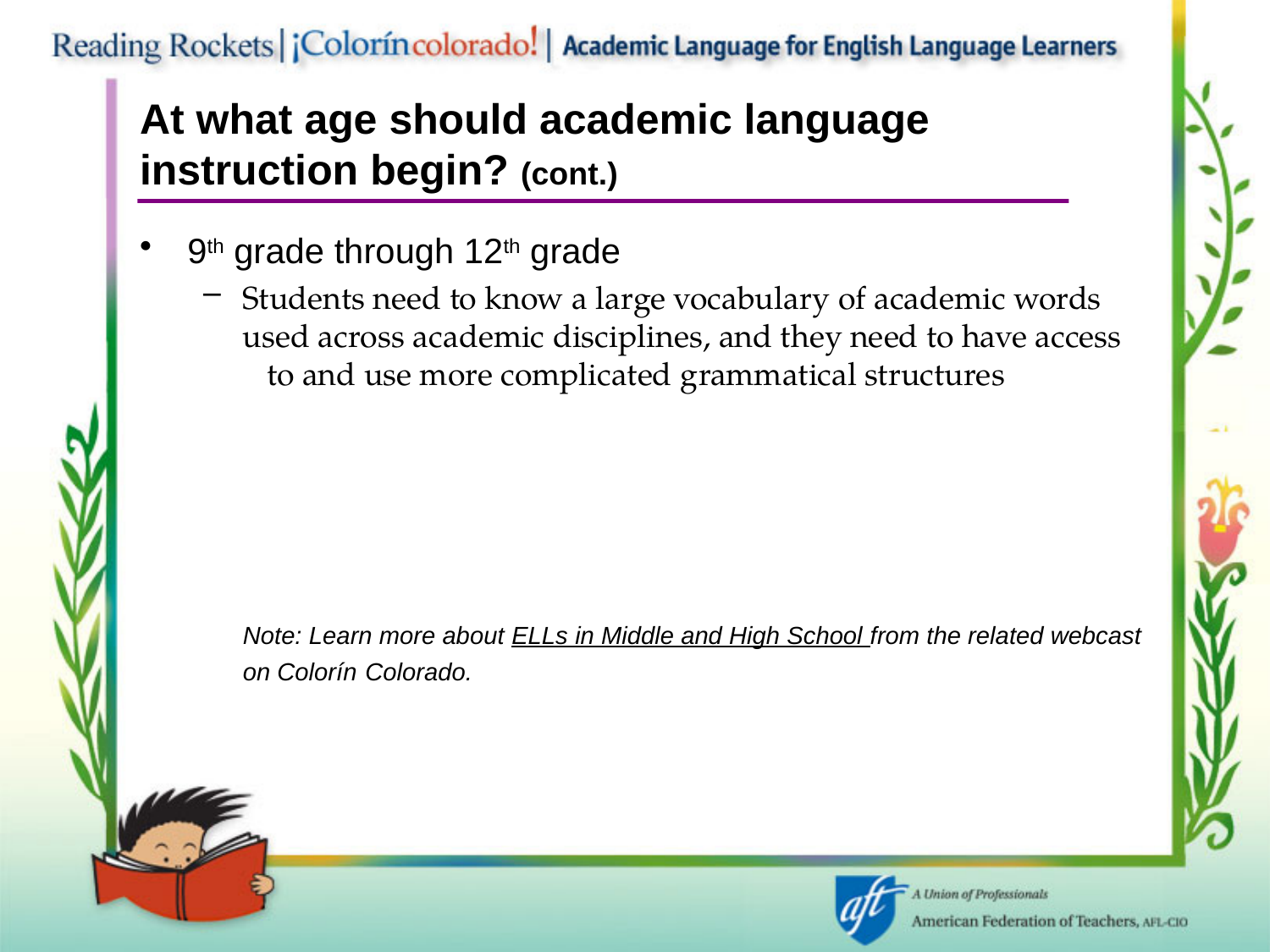

# At what age should academic language instruction begin? (cont.)
9th grade through 12th grade
Students need to know a large vocabulary of academic words   used across academic disciplines, and they need to have access       to and use more complicated grammatical structures

	Note: Learn more about ELLs in Middle and High School from the related webcast on Colorín Colorado.